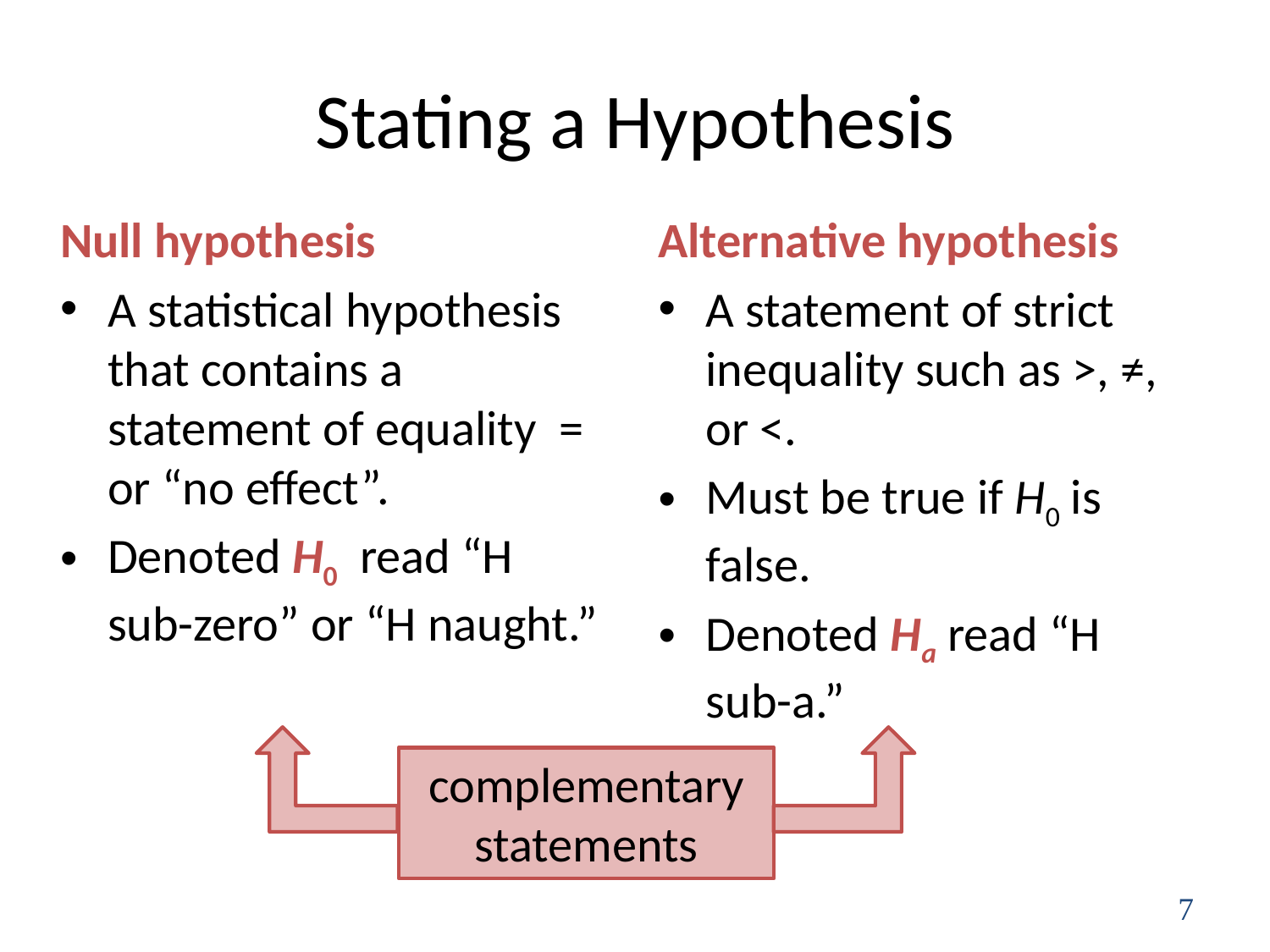

# Stating a Hypothesis
Null hypothesis
A statistical hypothesis that contains a statement of equality  = or “no effect”.
Denoted H0  read “H sub-zero” or “H naught.”
Alternative hypothesis
A statement of strict inequality such as >, ≠, or <.
Must be true if H0 is false.
Denoted Ha read “H sub-a.”

complementary statements
7